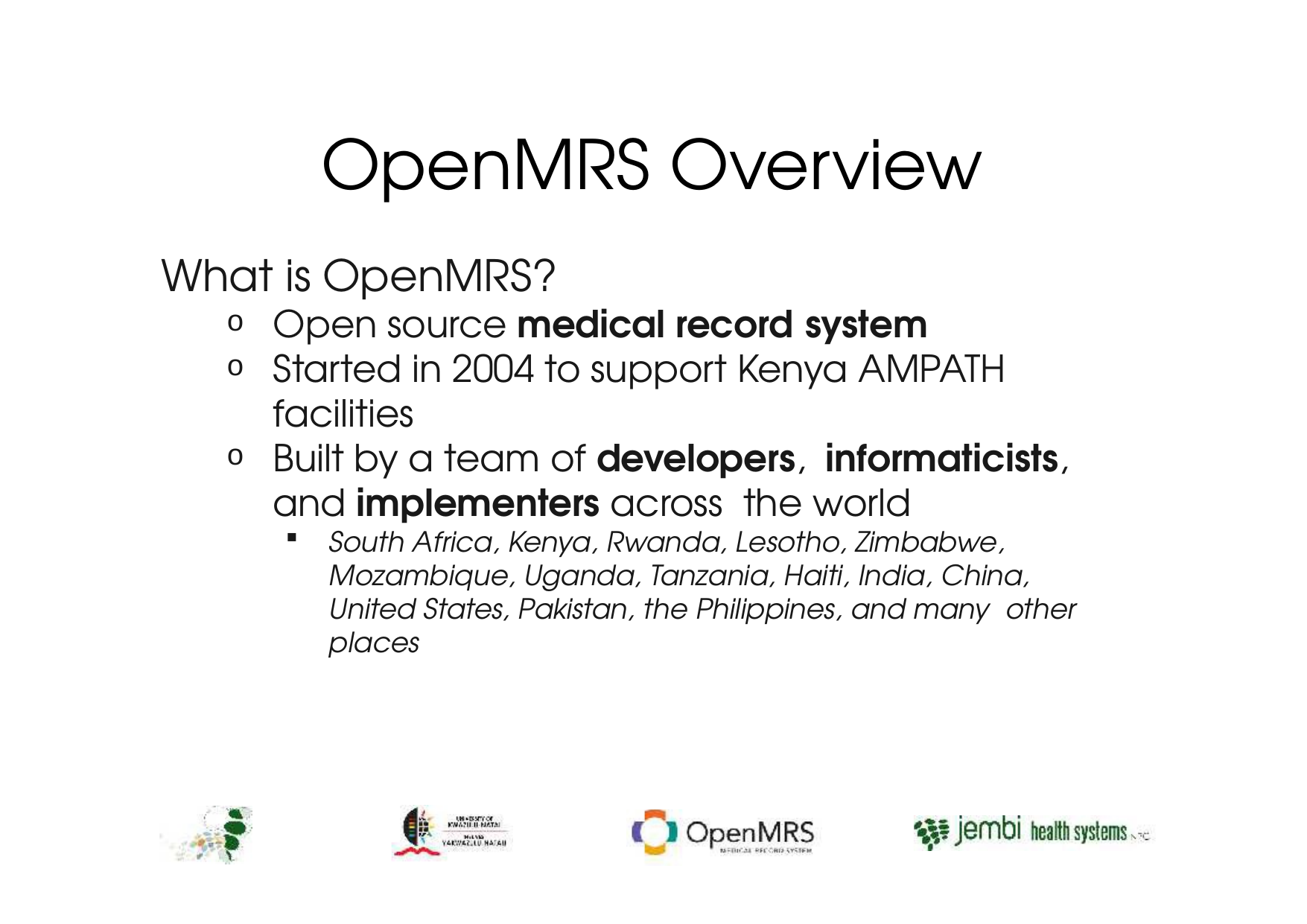

# OpenMRS Overview
What is OpenMRS?
Open source medical record system
Started in 2004 to support Kenya AMPATH  facilities
Built by a team of developers,  informaticists, and implementers across  the world
South Africa, Kenya, Rwanda, Lesotho, Zimbabwe,  Mozambique, Uganda, Tanzania, Haiti, India, China,  United States, Pakistan, the Philippines, and many  other places